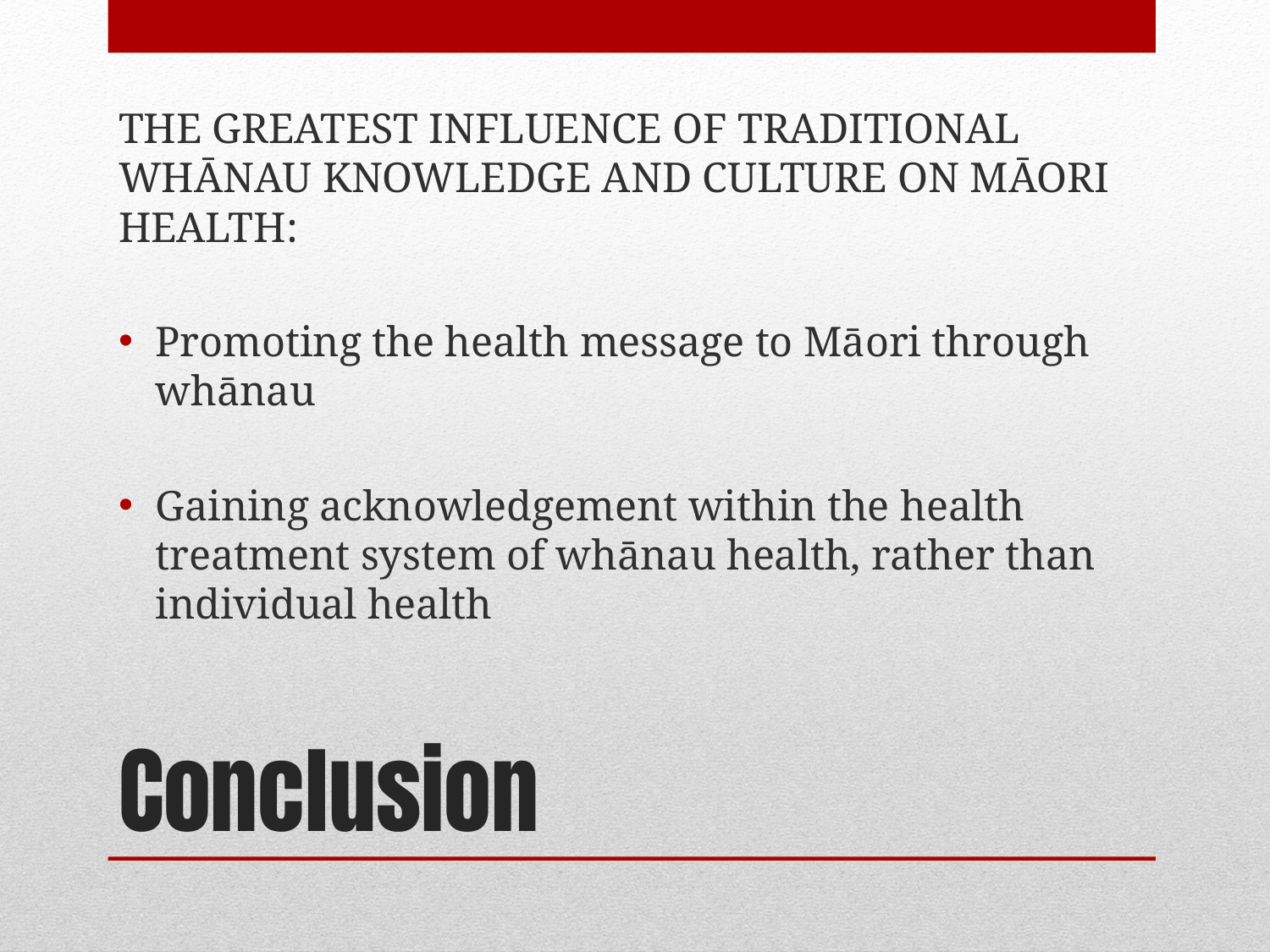

THE GREATEST INFLUENCE OF TRADITIONAL WHĀNAU KNOWLEDGE AND CULTURE ON MĀORI HEALTH:

Promoting the health message to Māori through whānau

Gaining acknowledgement within the health treatment system of whānau health, rather than individual health
# Conclusion